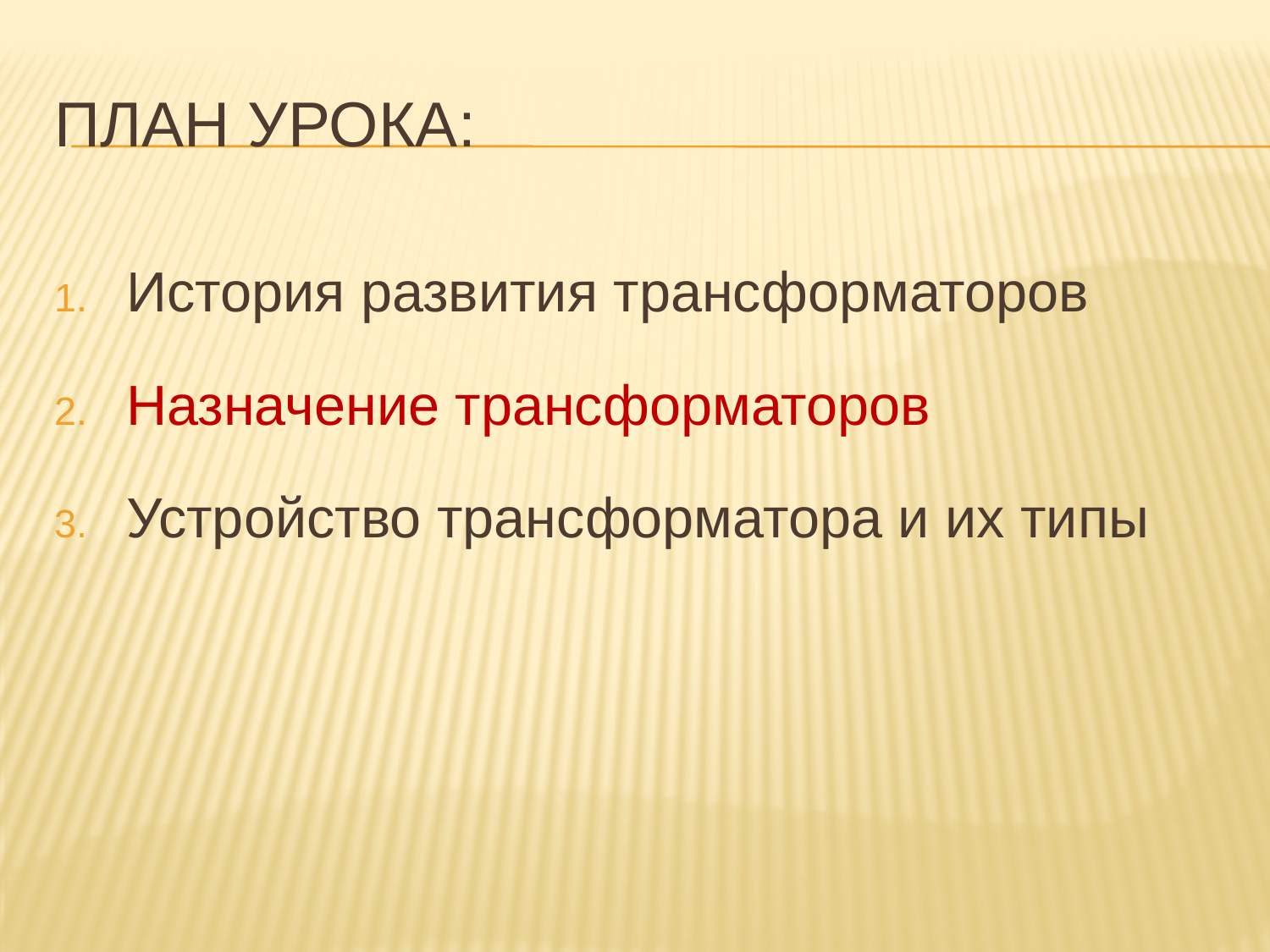

# План урока:
История развития трансформаторов
Назначение трансформаторов
Устройство трансформатора и их типы